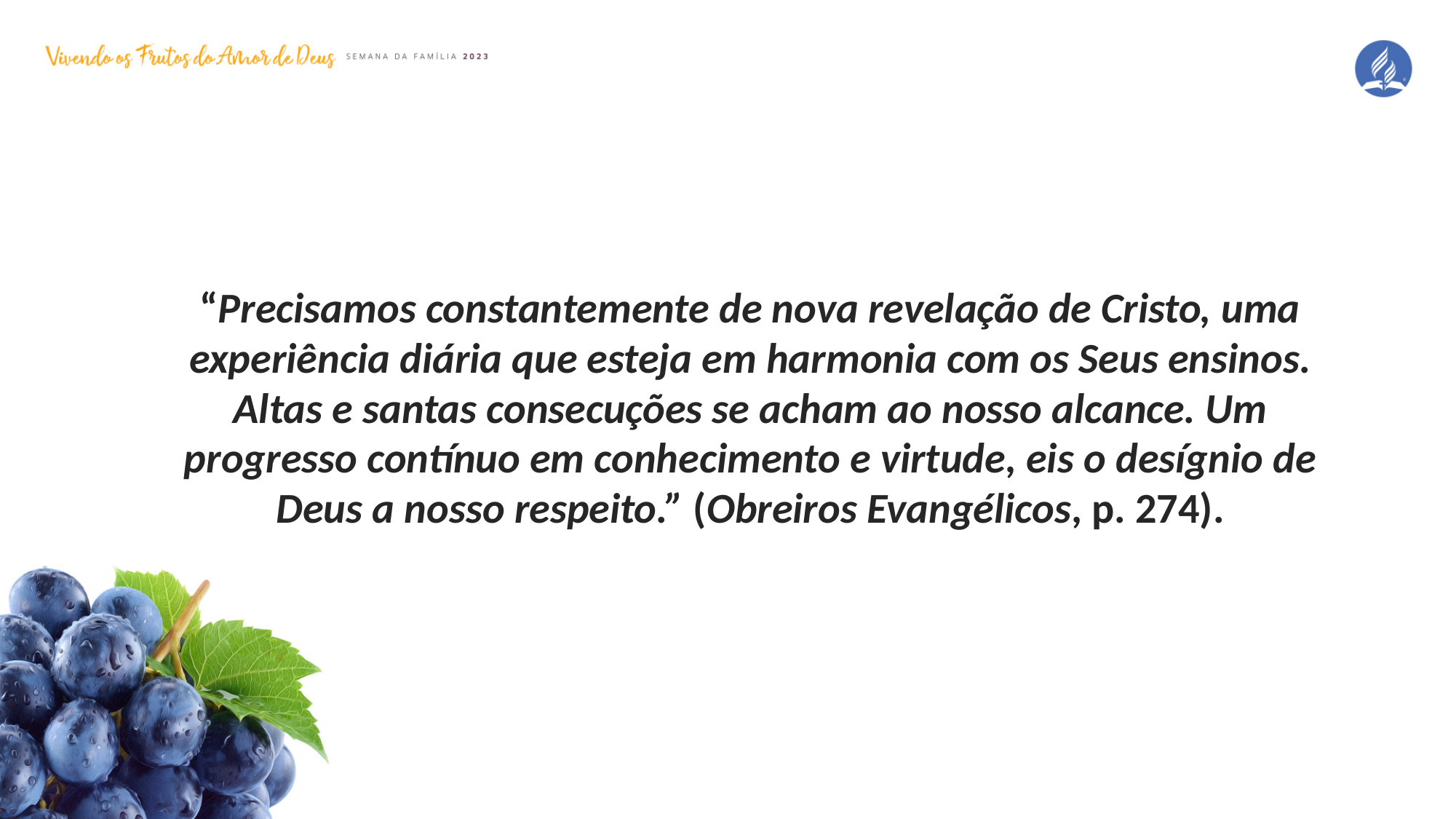

“Precisamos constantemente de nova revelação de Cristo, uma experiência diária que esteja em harmonia com os Seus ensinos. Altas e santas consecuções se acham ao nosso alcance. Um progresso contínuo em conhecimento e virtude, eis o desígnio de Deus a nosso respeito.” (Obreiros Evangélicos, p. 274).